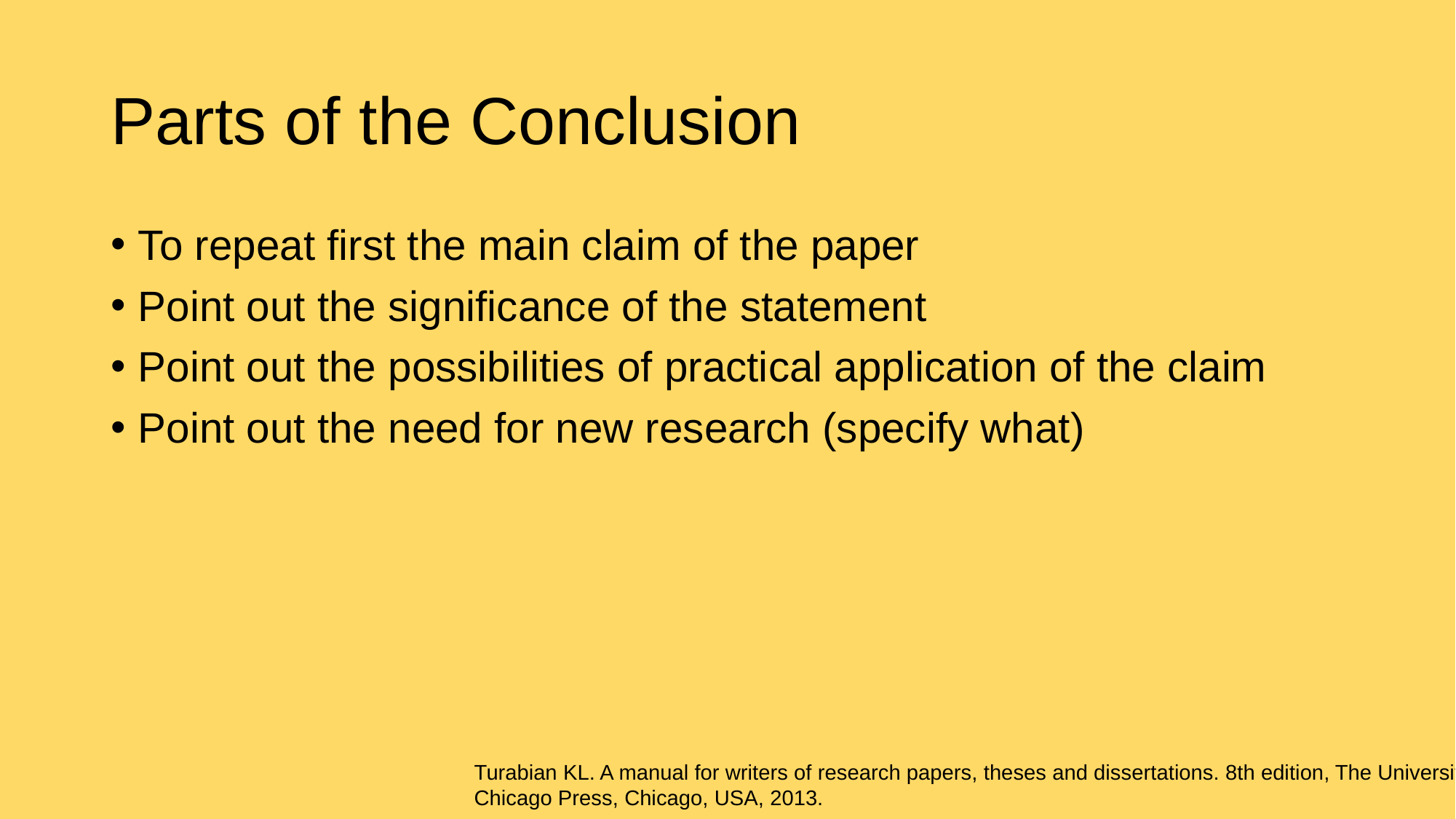

# Parts of the Conclusion
To repeat first the main claim of the paper
Point out the significance of the statement
Point out the possibilities of practical application of the claim
Point out the need for new research (specify what)
Turabian KL. A manual for writers of research papers, theses and dissertations. 8th edition, The University of
Chicago Press, Chicago, USA, 2013.